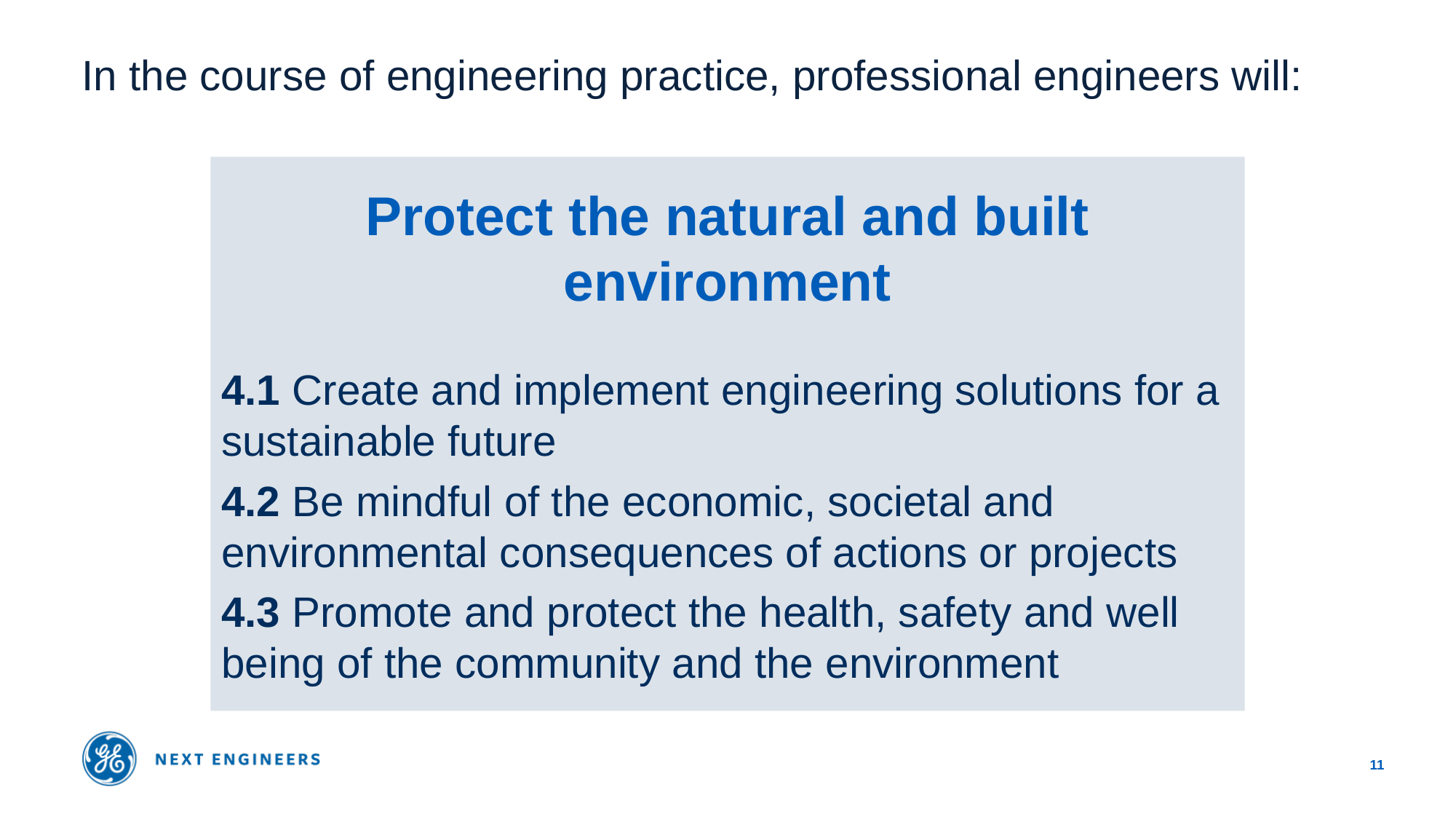

# In the course of engineering practice, professional engineers will:
Protect the natural and built environment

4.1 Create and implement engineering solutions for a sustainable future
4.2 Be mindful of the economic, societal and environmental consequences of actions or projects
4.3 Promote and protect the health, safety and well being of the community and the environment
11